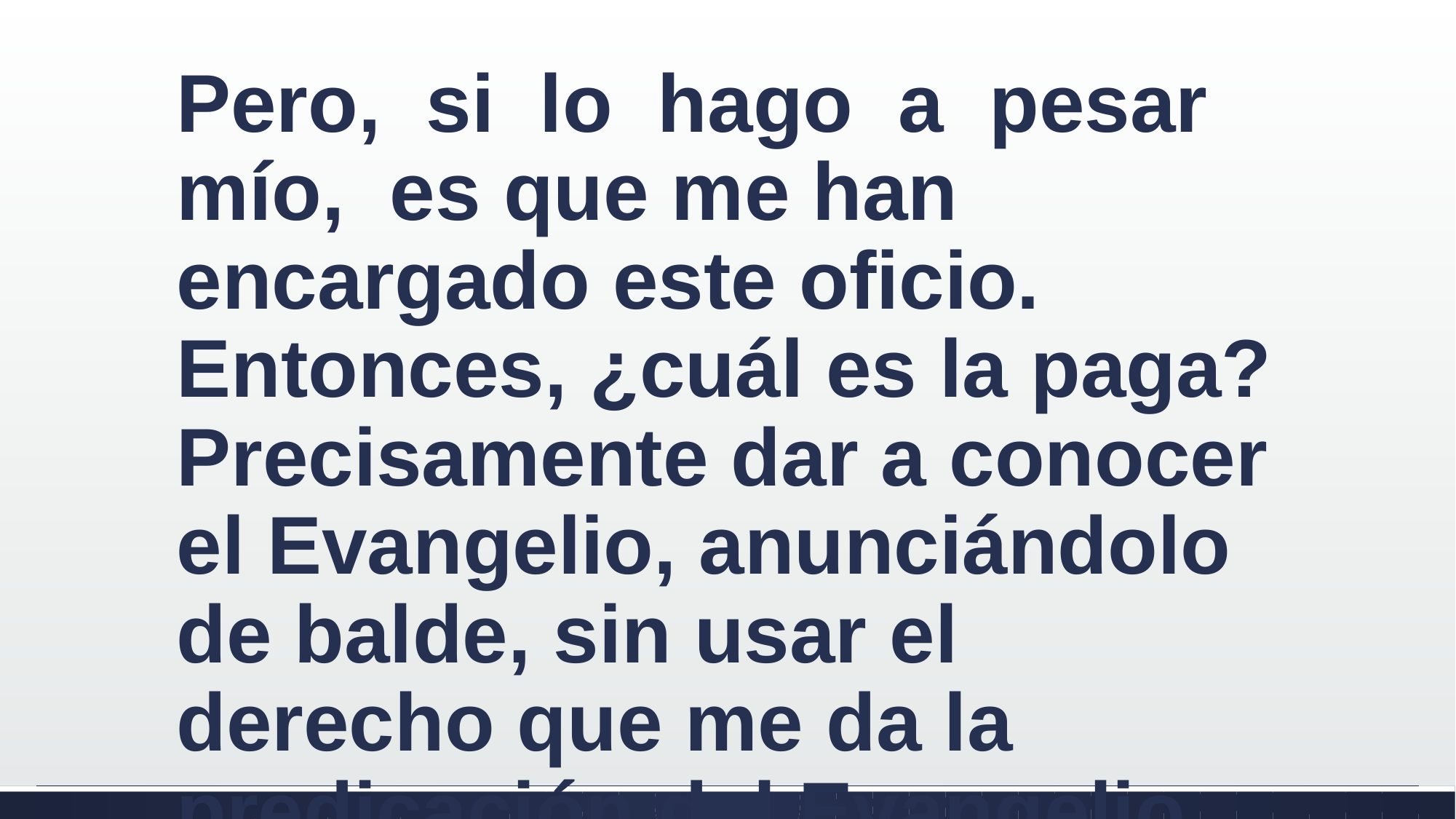

#
Pero,  si  lo  hago  a  pesar  mío,  es que me han encargado este oficio. Entonces, ¿cuál es la paga? Precisamente dar a conocer el Evangelio, anunciándolo de balde, sin usar el derecho que me da la predicación del Evangelio.